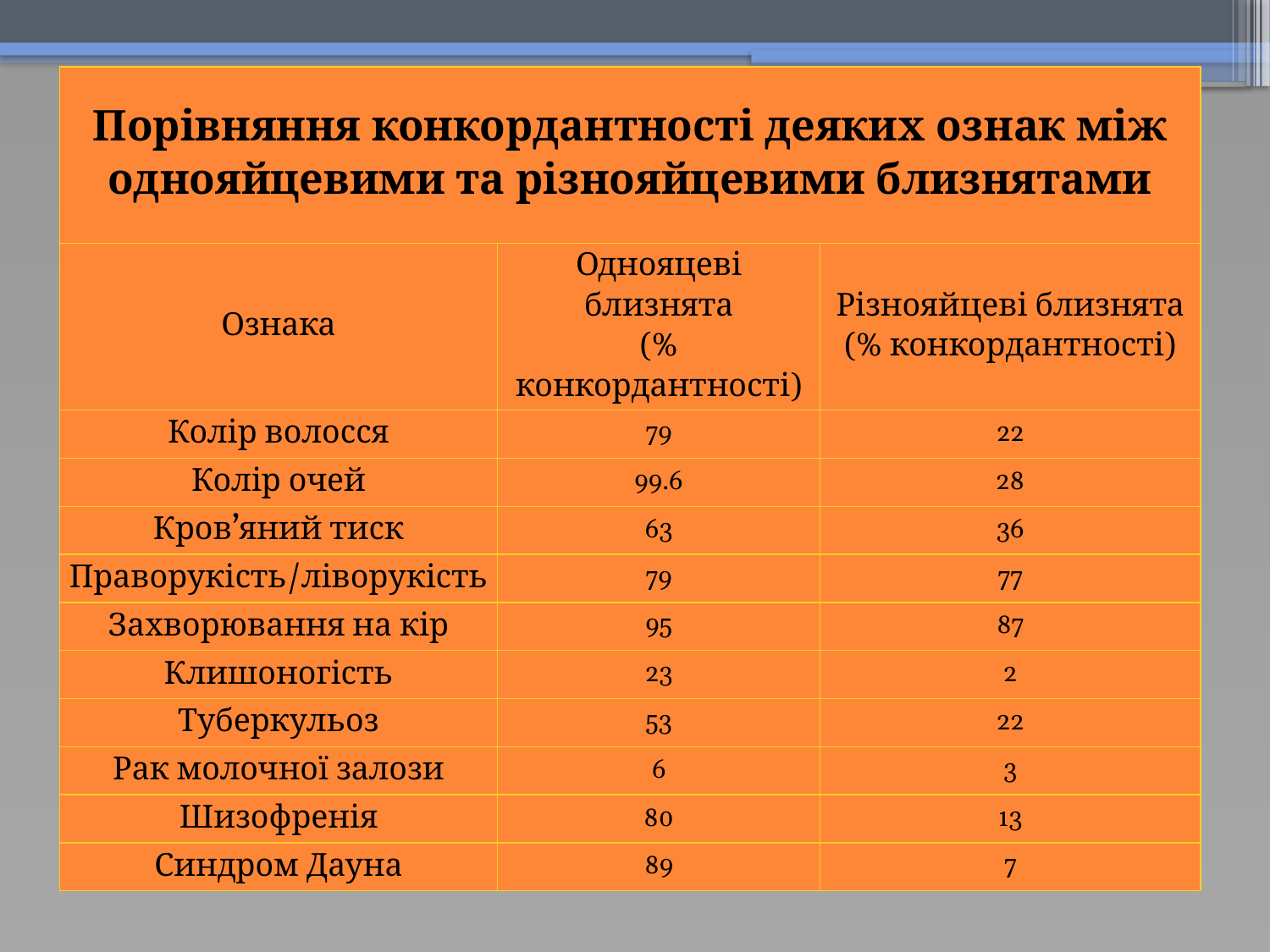

| Порівняння конкордантності деяких ознак між однояйцевими та різнояйцевими близнятами |  |  |
| --- | --- | --- |
| Ознака | Однояцеві близнята (% конкордантності) | Різнояйцеві близнята (% конкордантності) |
| Колір волосся | 79 | 22 |
| Колір очей | 99.6 | 28 |
| Кров’яний тиск | 63 | 36 |
| Праворукість/ліворукість | 79 | 77 |
| Захворювання на кір | 95 | 87 |
| Клишоногість | 23 | 2 |
| Туберкульоз | 53 | 22 |
| Рак молочної залози | 6 | 3 |
| Шизофренія | 80 | 13 |
| Синдром Дауна | 89 | 7 |